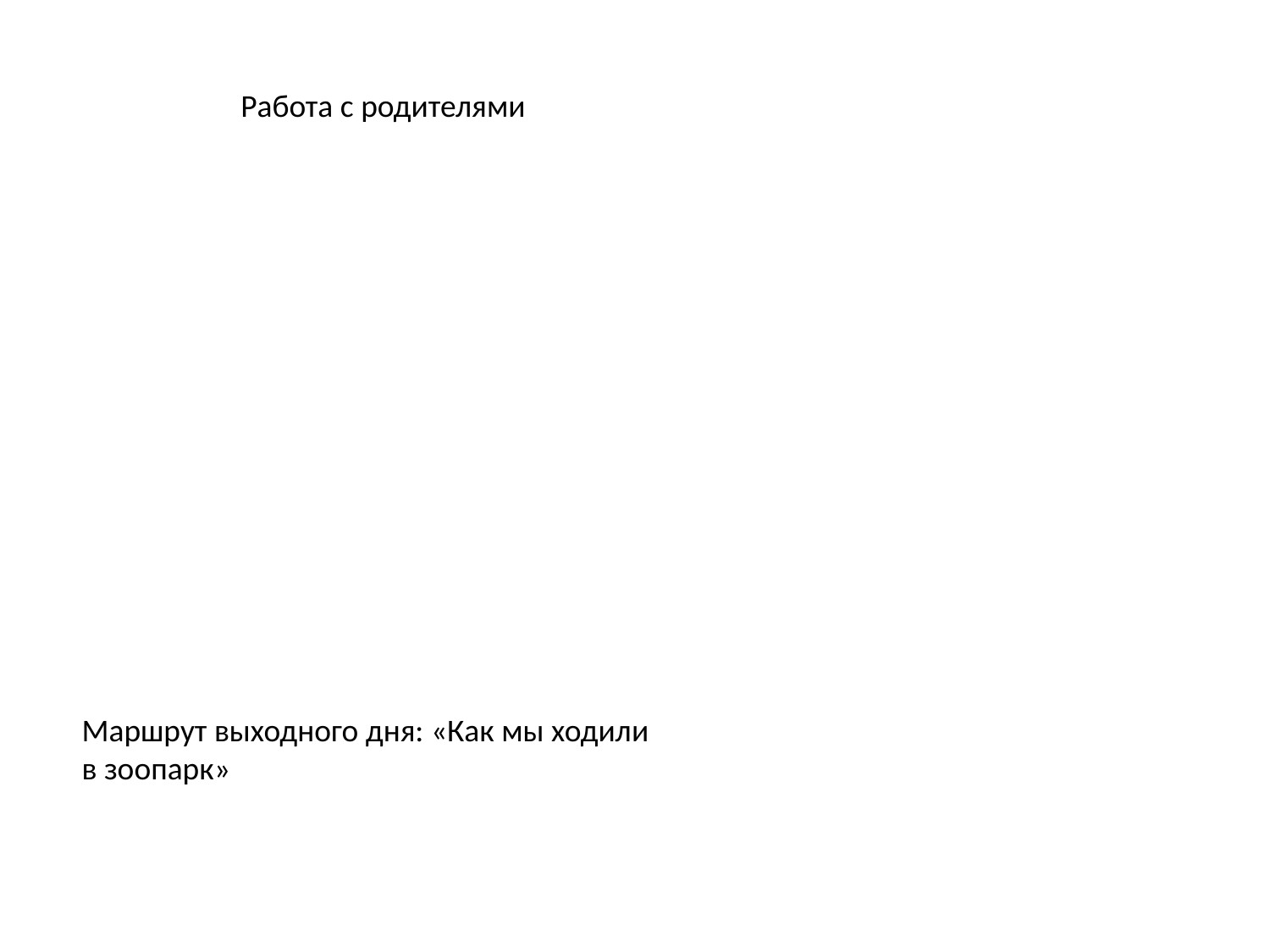

Работа с родителями
Маршрут выходного дня: «Как мы ходили в зоопарк»